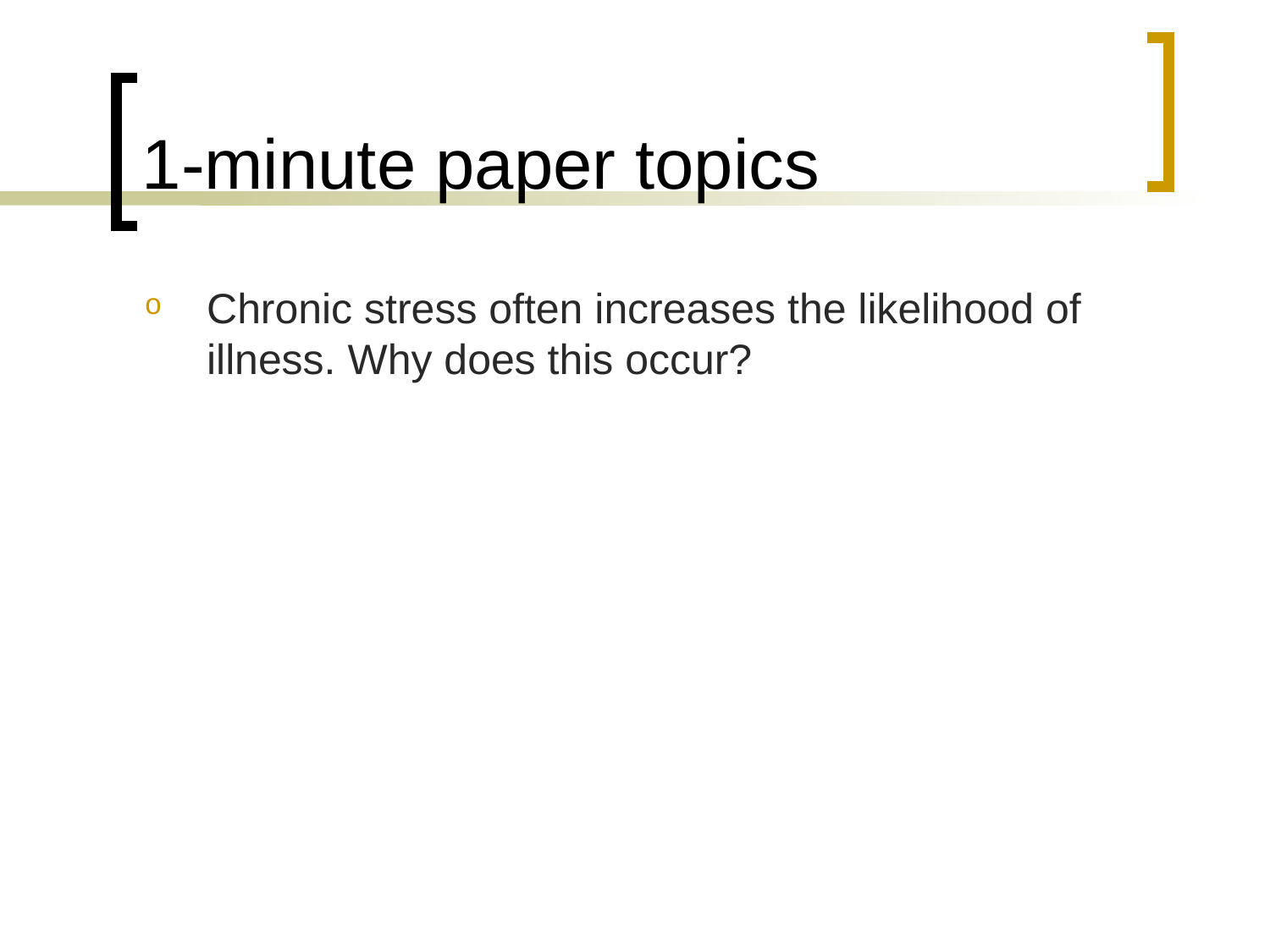

# 1-minute paper topics
Chronic stress often increases the likelihood of illness. Why does this occur?